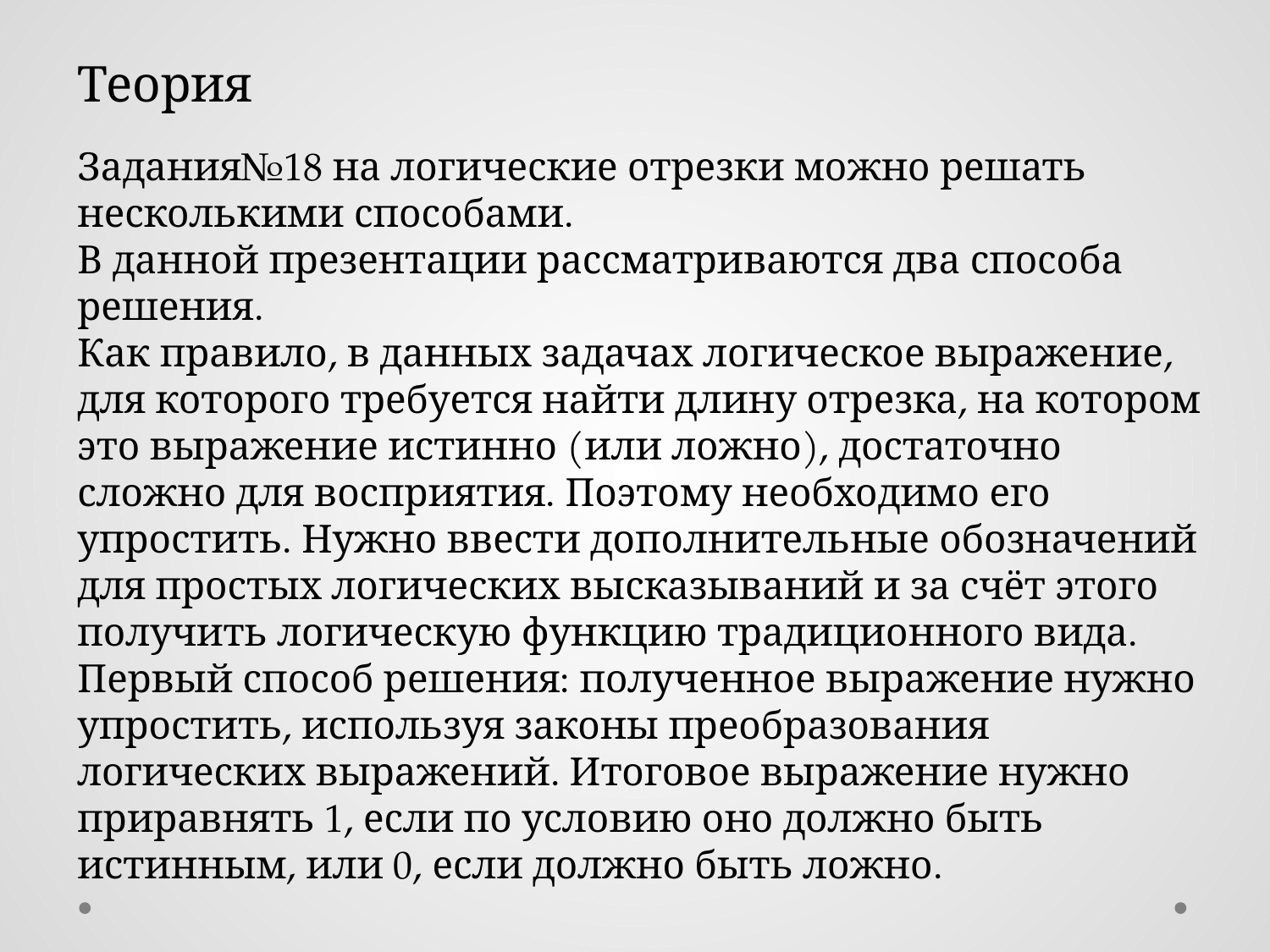

Теория
Задания№18 на логические отрезки можно решать несколькими способами.
В данной презентации рассматриваются два способа решения.
Как правило, в данных задачах логическое выражение, для которого требуется найти длину отрезка, на котором это выражение истинно (или ложно), достаточно сложно для восприятия. Поэтому необходимо его упростить. Нужно ввести дополнительные обозначений для простых логических высказываний и за счёт этого получить логическую функцию традиционного вида.
Первый способ решения: полученное выражение нужно упростить, используя законы преобразования логических выражений. Итоговое выражение нужно приравнять 1, если по условию оно должно быть истинным, или 0, если должно быть ложно.